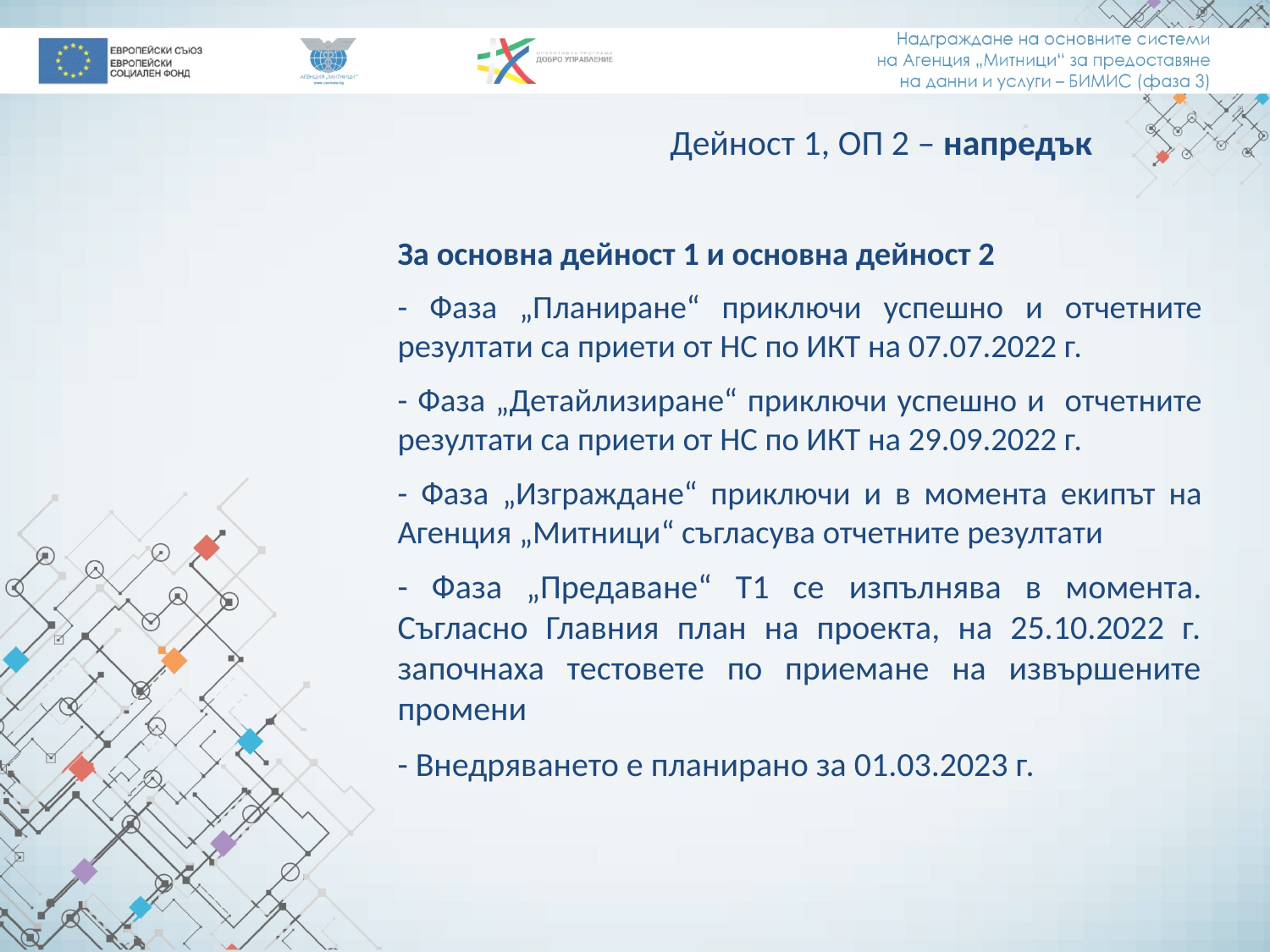

# Дейност 1, ОП 2 – напредък
За основна дейност 1 и основна дейност 2
- Фаза „Планиране“ приключи успешно и отчетните резултати са приети от НС по ИКТ на 07.07.2022 г.
- Фаза „Детайлизиране“ приключи успешно и  отчетните резултати са приети от НС по ИКТ на 29.09.2022 г.
- Фаза „Изграждане“ приключи и в момента екипът на Агенция „Митници“ съгласува отчетните резултати
- Фаза „Предаване“ Т1 се изпълнява в момента. Съгласно Главния план на проекта, на 25.10.2022 г. започнаха тестовете по приемане на извършените промени
- Внедряването е планирано за 01.03.2023 г.